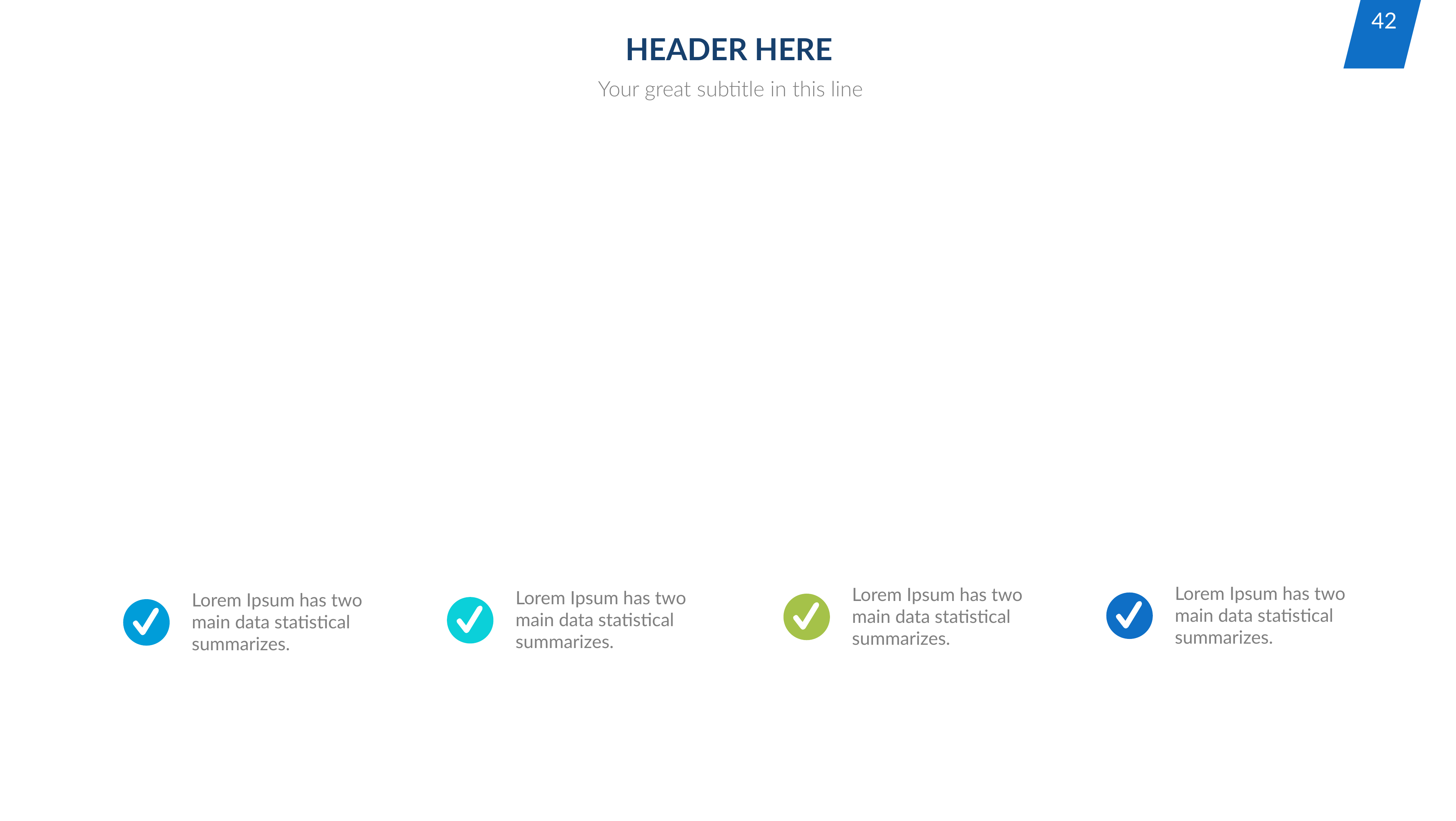

HEADER HERE
Your great subtitle in this line

Lorem Ipsum has two main data statistical summarizes.

Lorem Ipsum has two main data statistical summarizes.

Lorem Ipsum has two main data statistical summarizes.

Lorem Ipsum has two main data statistical summarizes.